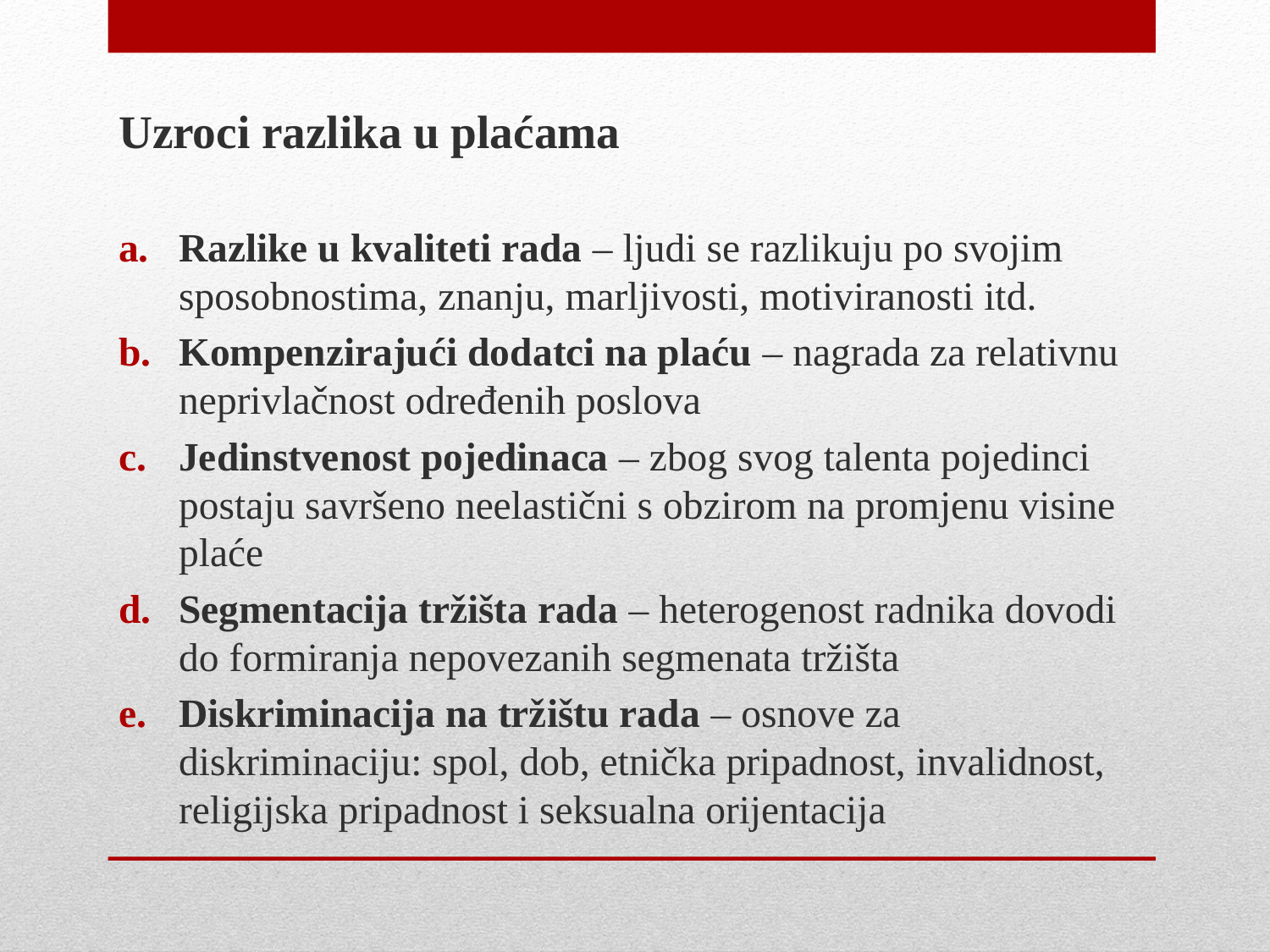

Uzroci razlika u plaćama

Razlike u kvaliteti rada – ljudi se razlikuju po svojim sposobnostima, znanju, marljivosti, motiviranosti itd.
Kompenzirajući dodatci na plaću – nagrada za relativnu neprivlačnost određenih poslova
Jedinstvenost pojedinaca – zbog svog talenta pojedinci postaju savršeno neelastični s obzirom na promjenu visine plaće
Segmentacija tržišta rada – heterogenost radnika dovodi do formiranja nepovezanih segmenata tržišta
Diskriminacija na tržištu rada – osnove za diskriminaciju: spol, dob, etnička pripadnost, invalidnost, religijska pripadnost i seksualna orijentacija